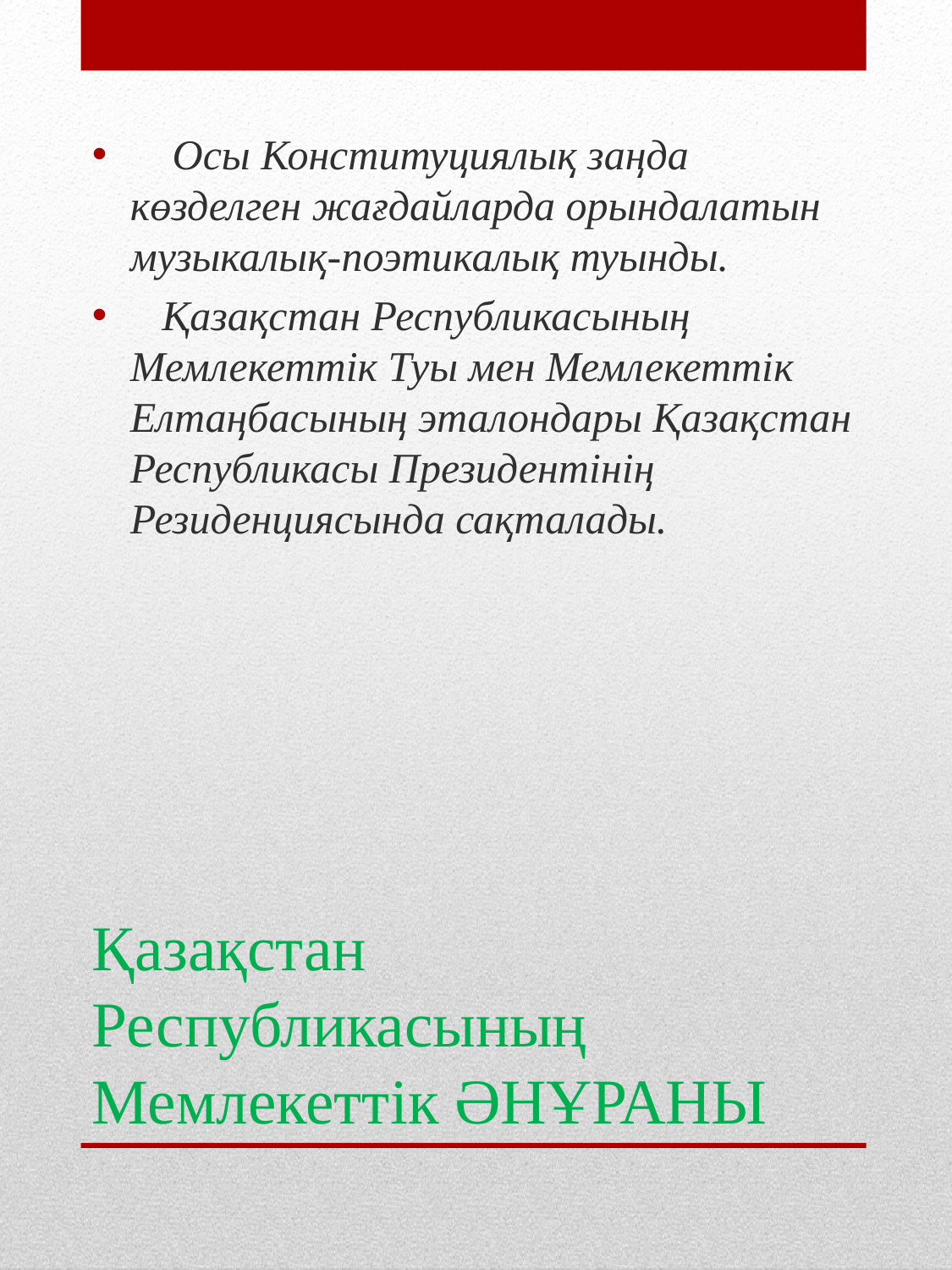

Осы Конституциялық заңда көзделген жағдайларда орындалатын музыкалық-поэтикалық туынды.
   Қазақстан Республикасының Мемлекеттiк Туы мен Мемлекеттiк Елтаңбасының эталондары Қазақстан Республикасы Президентiнiң Резиденциясында сақталады.

# Қазақстан Республикасының Мемлекеттiк ӘНҰРАНЫ